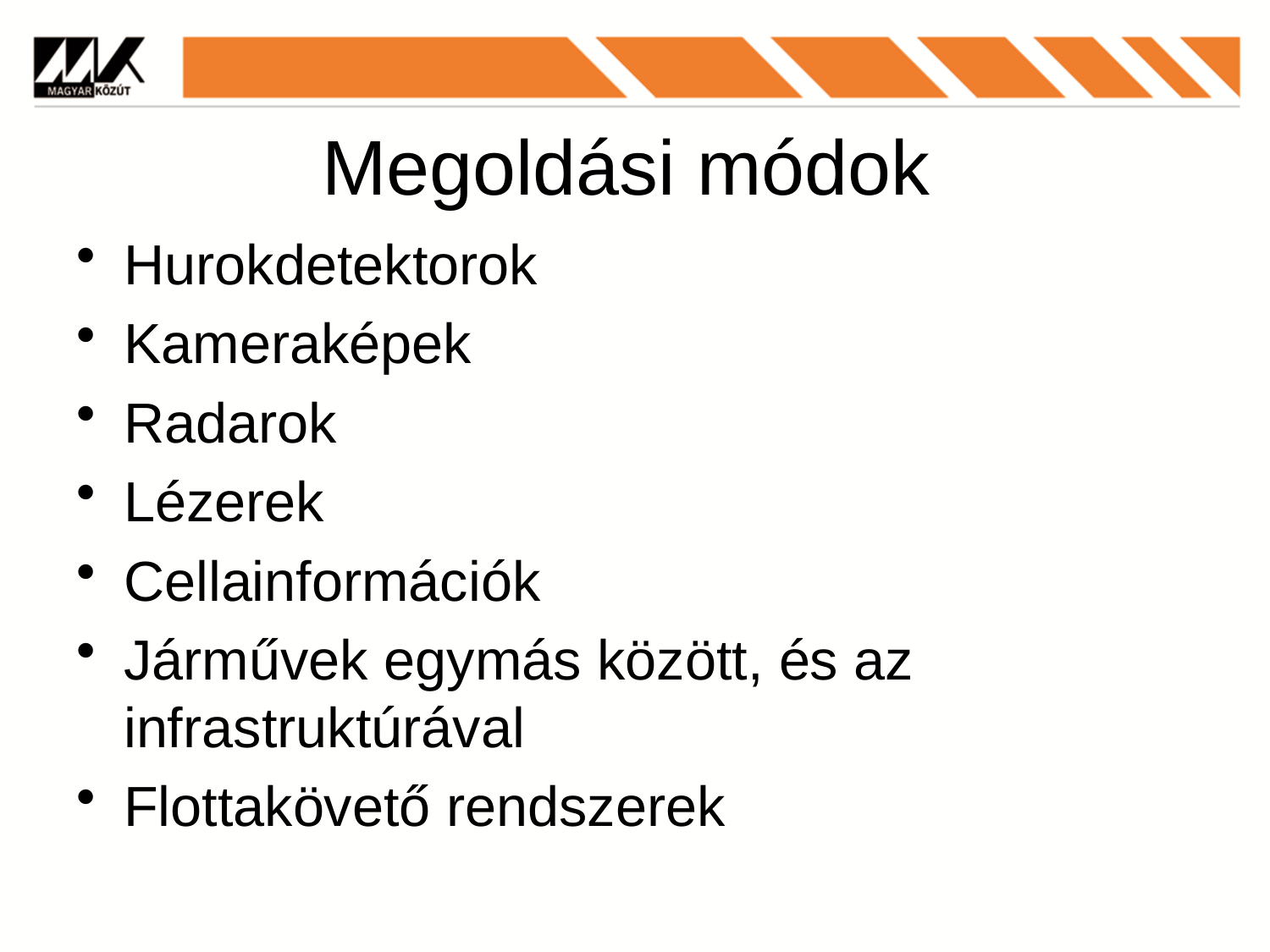

# Megoldási módok
Hurokdetektorok
Kameraképek
Radarok
Lézerek
Cellainformációk
Járművek egymás között, és az infrastruktúrával
Flottakövető rendszerek